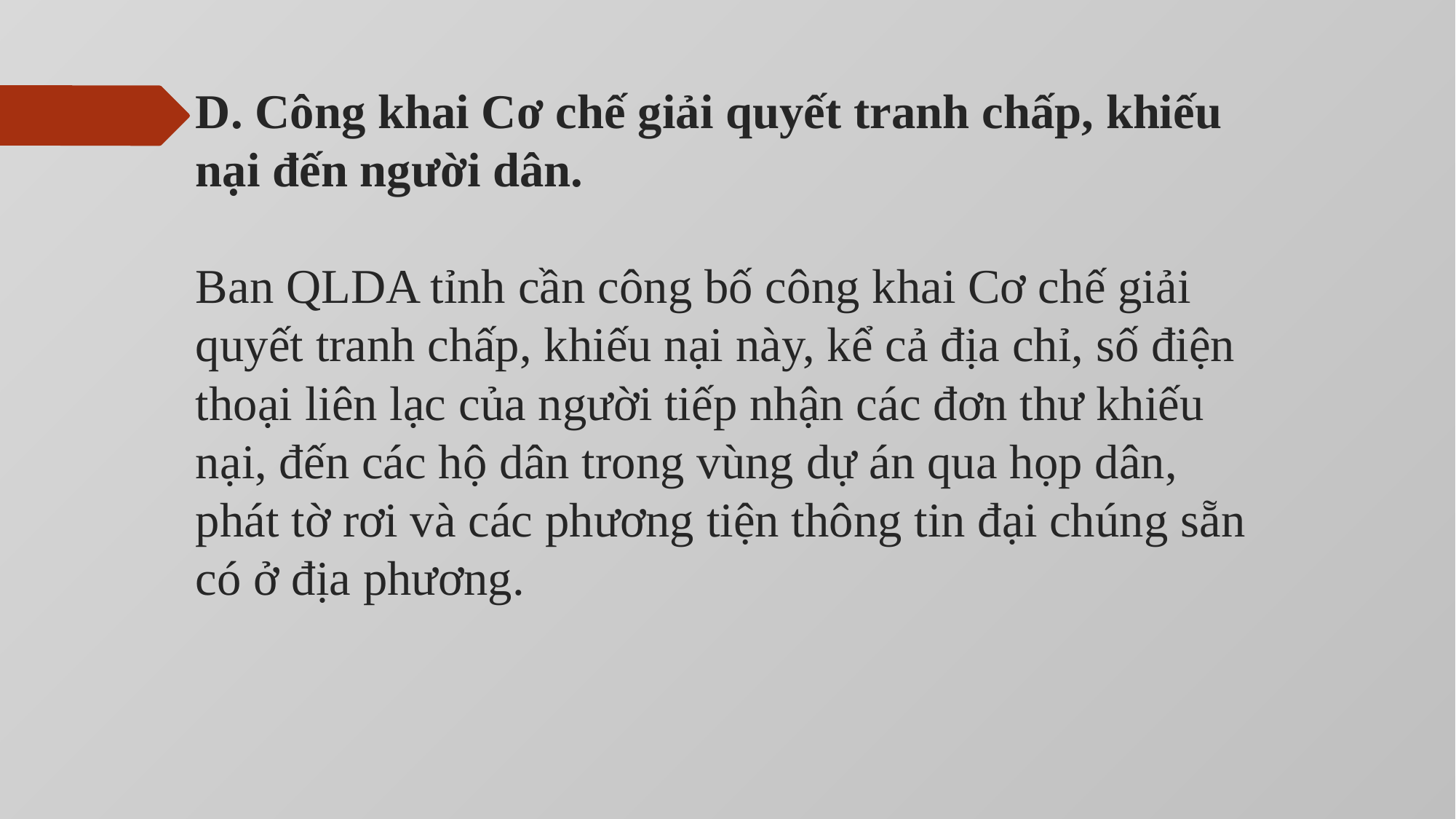

# D. Công khai Cơ chế giải quyết tranh chấp, khiếu nại đến người dân. Ban QLDA tỉnh cần công bố công khai Cơ chế giải quyết tranh chấp, khiếu nại này, kể cả địa chỉ, số điện thoại liên lạc của người tiếp nhận các đơn thư khiếu nại, đến các hộ dân trong vùng dự án qua họp dân, phát tờ rơi và các phương tiện thông tin đại chúng sẵn có ở địa phương.